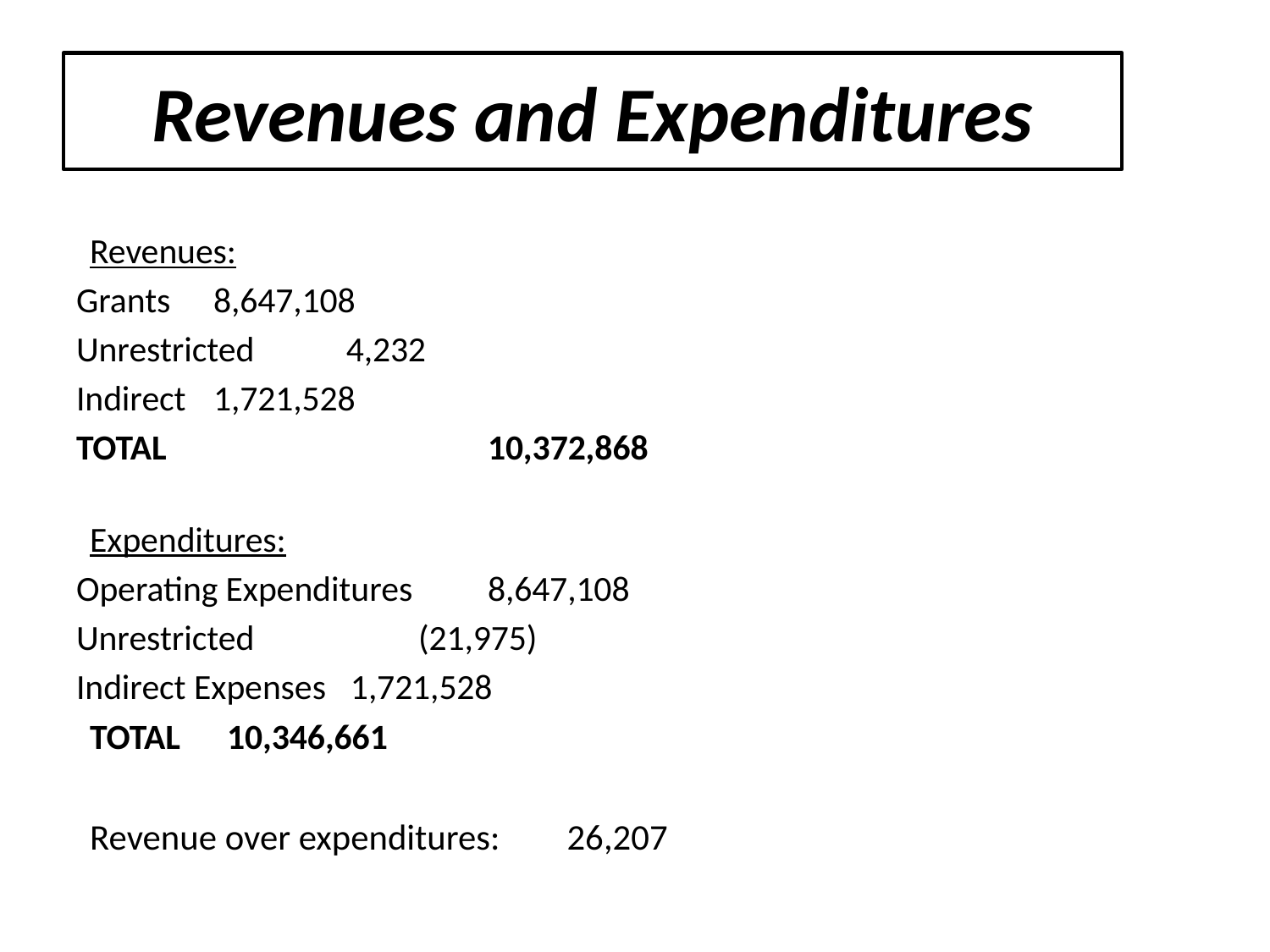

# Revenues and Expenditures
Revenues:
Grants		8,647,108
Unrestricted	        4,232
Indirect		1,721,528
TOTAL	            			  		10,372,868

Expenditures:
Operating Expenditures  	8,647,108
Unrestricted		                 (21,975)
Indirect Expenses		1,721,528
TOTAL						10,346,661

Revenue over expenditures:			        26,207